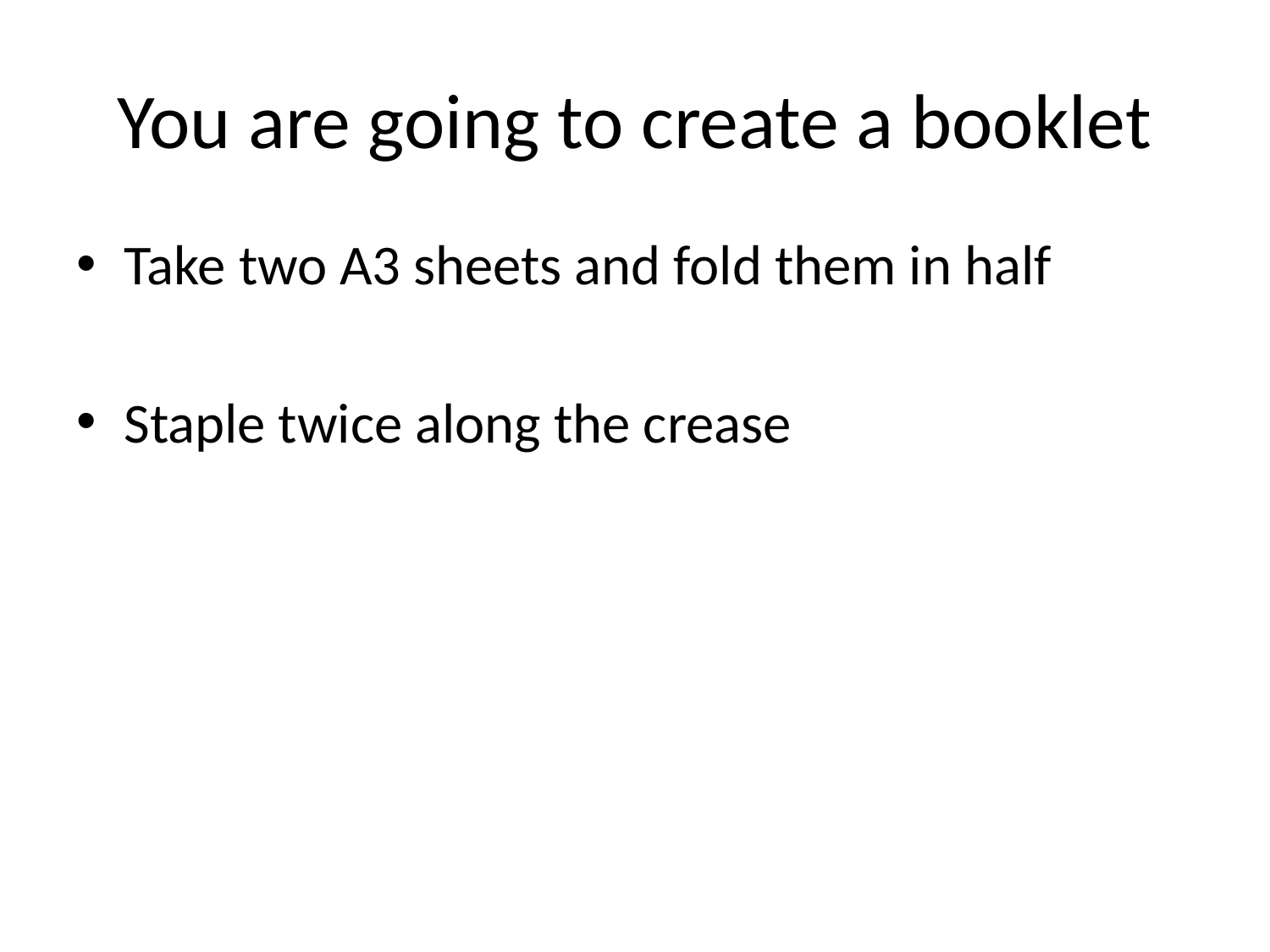

# You are going to create a booklet
Take two A3 sheets and fold them in half

Staple twice along the crease